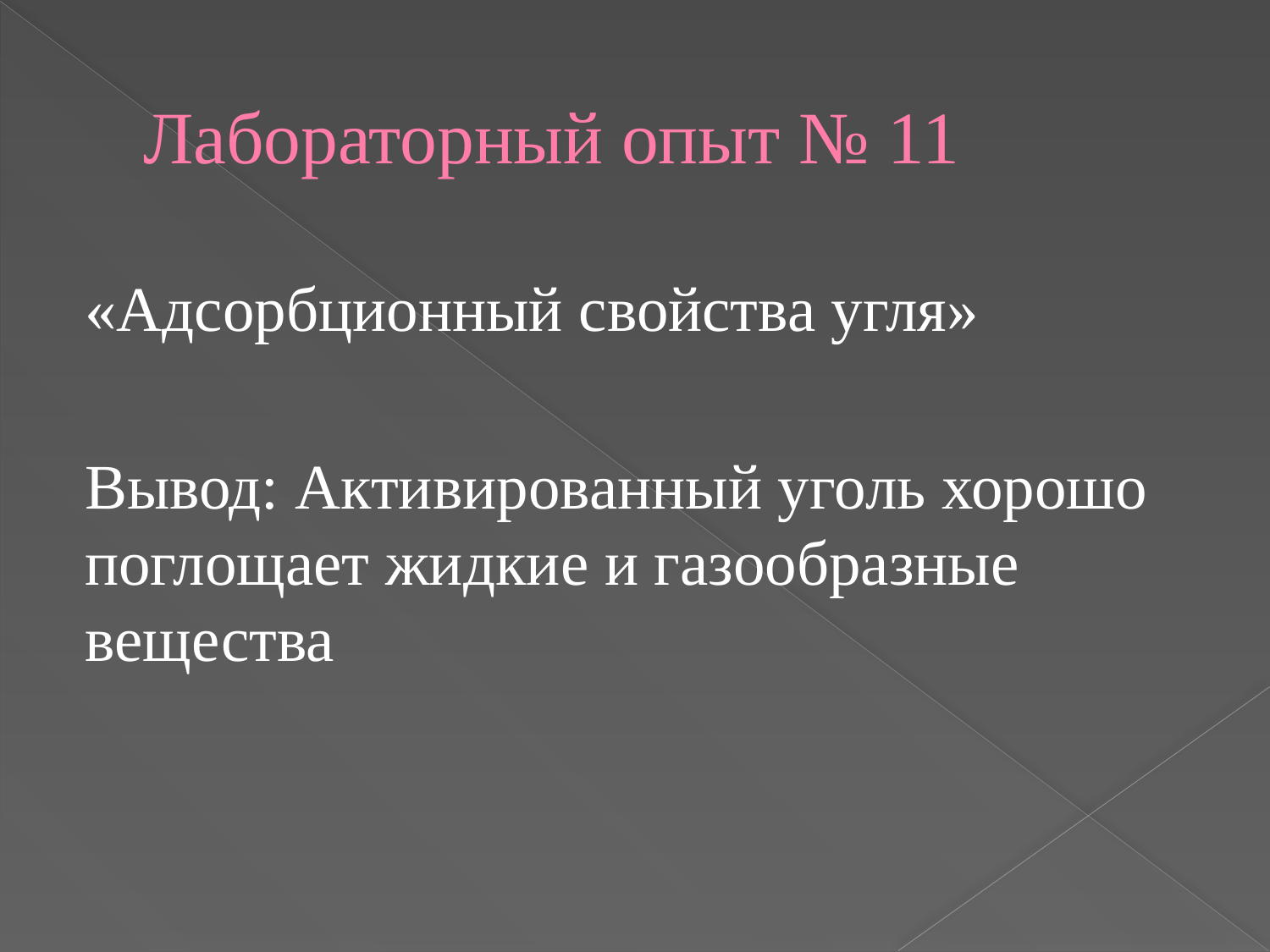

# Лабораторный опыт № 11
«Адсорбционный свойства угля»

Вывод: Активированный уголь хорошо поглощает жидкие и газообразные вещества